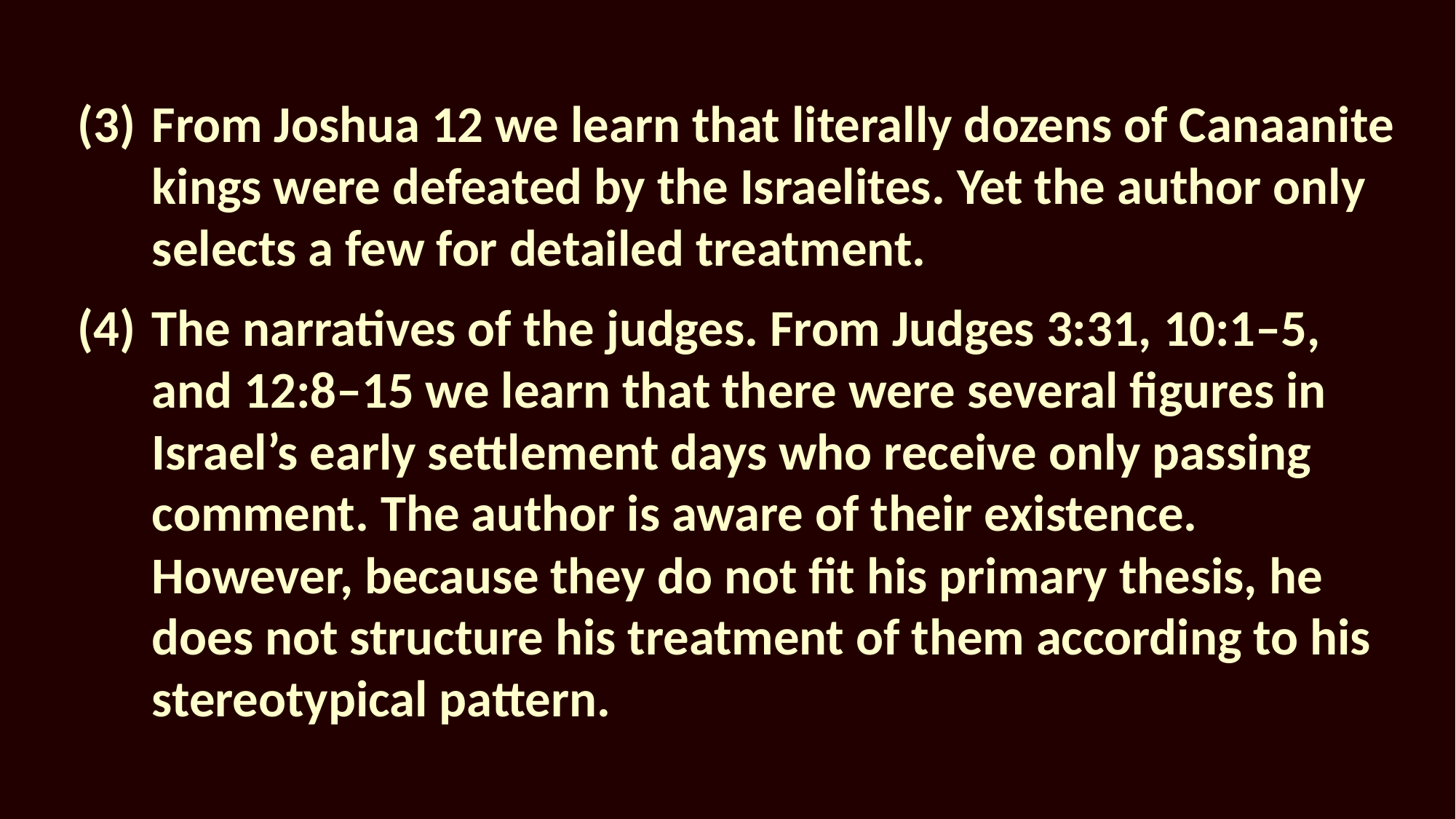

From Joshua 12 we learn that literally dozens of Canaanite kings were defeated by the Israelites. Yet the author only selects a few for detailed treatment.
The narratives of the judges. From Judges 3:31, 10:1–5, and 12:8–15 we learn that there were several figures in Israel’s early settlement days who receive only passing comment. The author is aware of their existence. However, because they do not fit his primary thesis, he does not structure his treatment of them according to his stereotypical pattern.